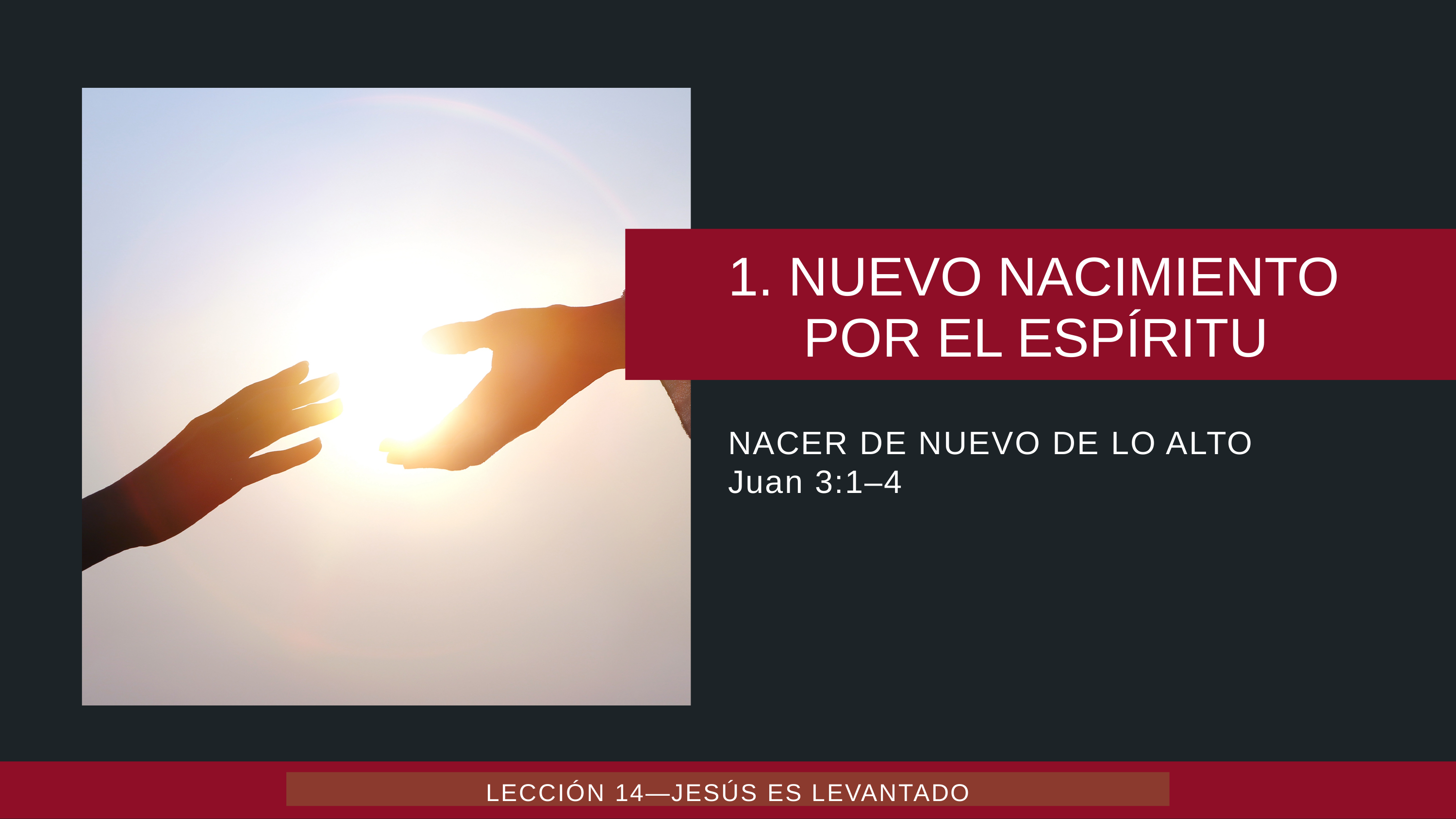

NACER DE NUEVO DE LO ALTO
Juan 3:1–4